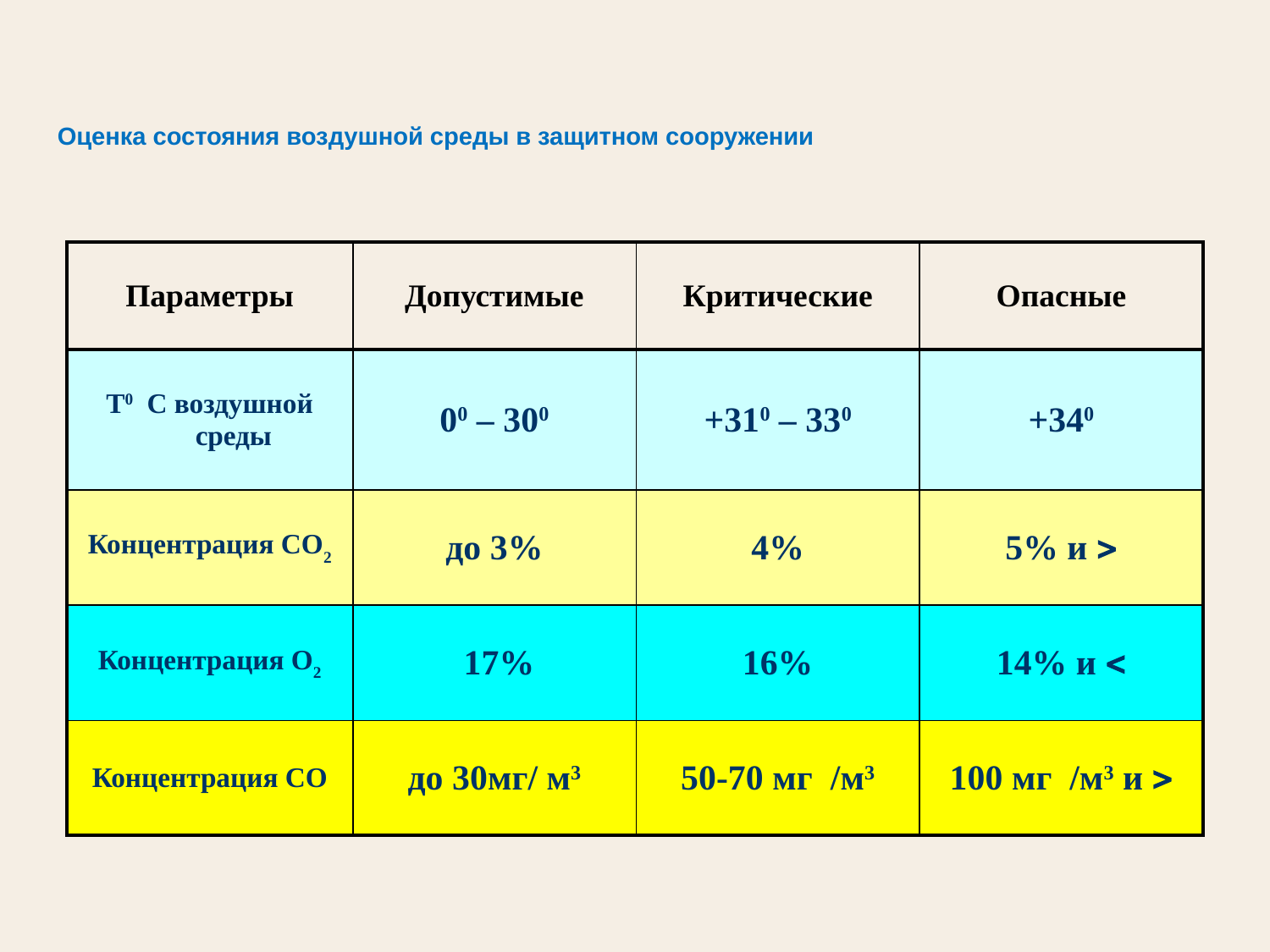

# Оценка состояния воздушной среды в защитном сооружении
| Параметры | Допустимые | Критические | Опасные |
| --- | --- | --- | --- |
| Т0 С воздушной среды | 00 – 300 | +310 – 330 | +340 |
| Концентрация СО2 | до 3% | 4% | 5% и > |
| Концентрация О2 | 17% | 16% | 14% и < |
| Концентрация СО | до 30мг/ м3 | 50-70 мг /м3 | 100 мг /м3 и > |